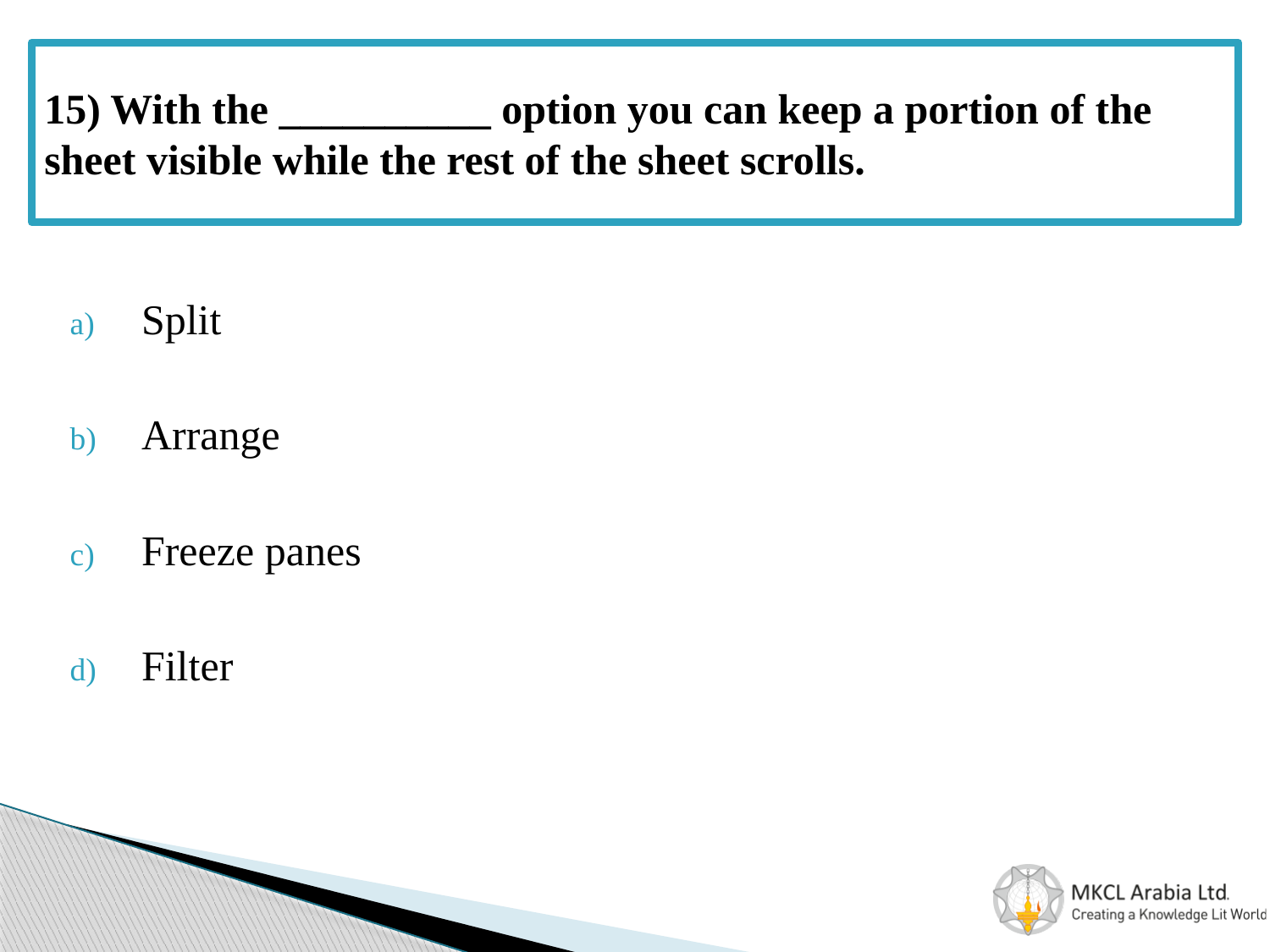

# 15) With the __________ option you can keep a portion of the sheet visible while the rest of the sheet scrolls.
Split

Arrange

Freeze panes

Filter